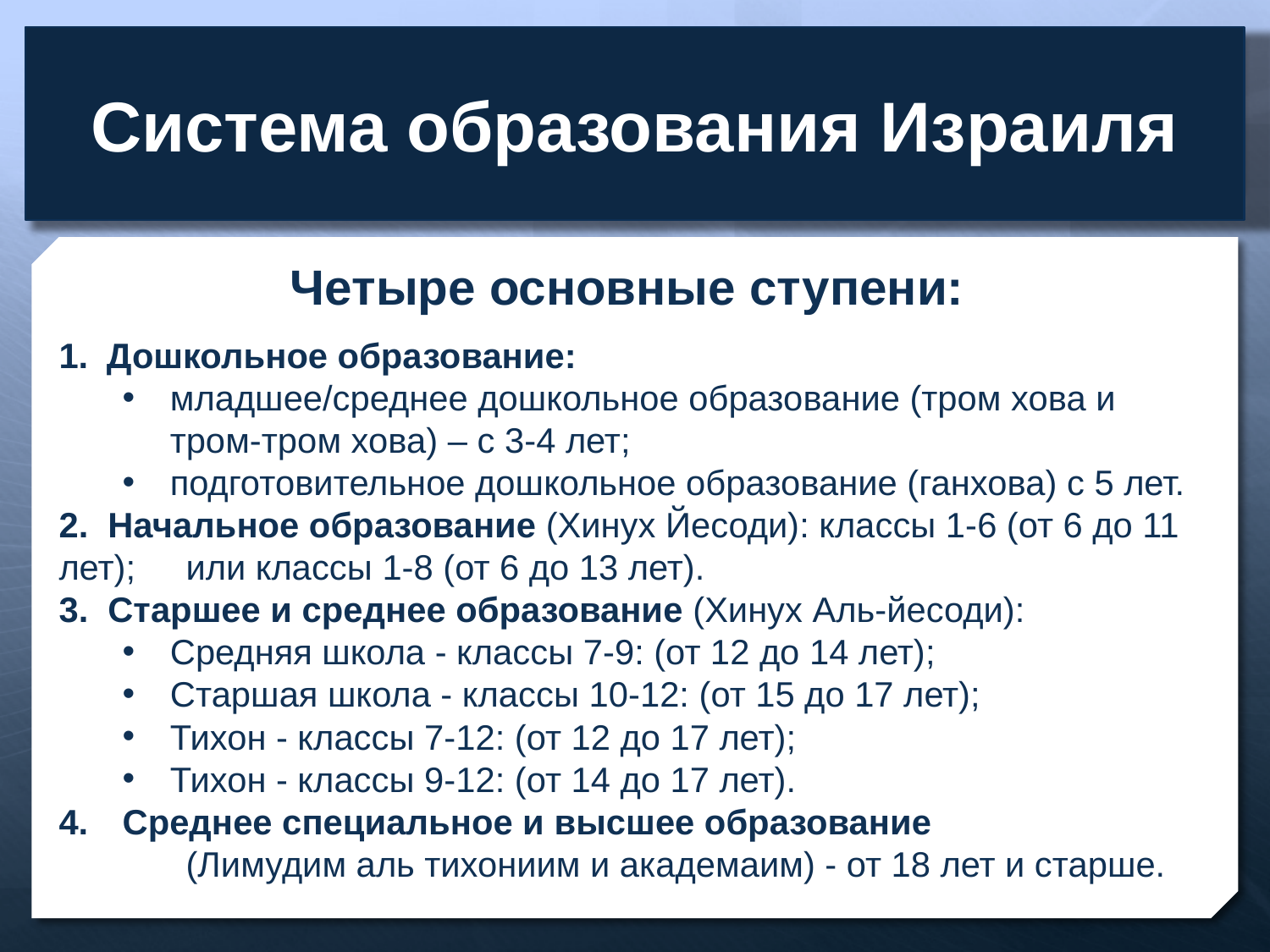

# Система образования Израиля
Четыре основные ступени:

Дошкольное образование:
младшее/среднее дошкольное образование (тром хова и тром-тром хова) – с 3-4 лет;
подготовительное дошкольное образование (ганхова) с 5 лет.
2.  Начальное образование (Хинух Йесоди): классы 1-6 (от 6 до 11 	лет); 	или классы 1-8 (от 6 до 13 лет).
3.  Старшее и среднее образование (Хинух Аль-йесоди):
Средняя школа - классы 7-9: (от 12 до 14 лет);
Старшая школа - классы 10-12: (от 15 до 17 лет);
Тихон - классы 7-12: (от 12 до 17 лет);
Тихон - классы 9-12: (от 14 до 17 лет).
Среднее специальное и высшее образование
	(Лимудим аль тихониим и академаим) - от 18 лет и старше.